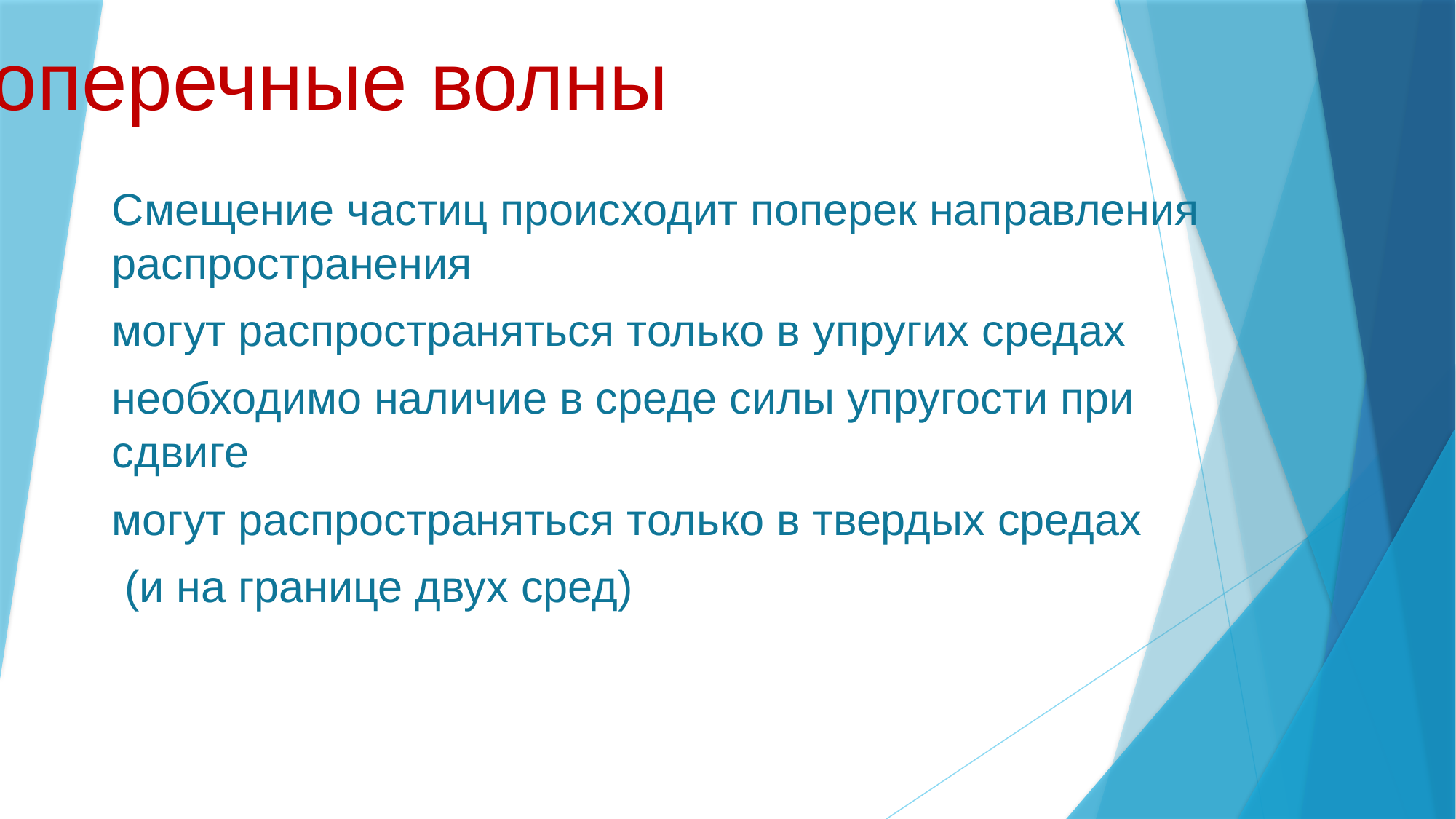

# Поперечные волны
Смещение частиц происходит поперек направления распространения
могут распространяться только в упругих средах
необходимо наличие в среде силы упругости при сдвиге
могут распространяться только в твердых средах
 (и на границе двух сред)